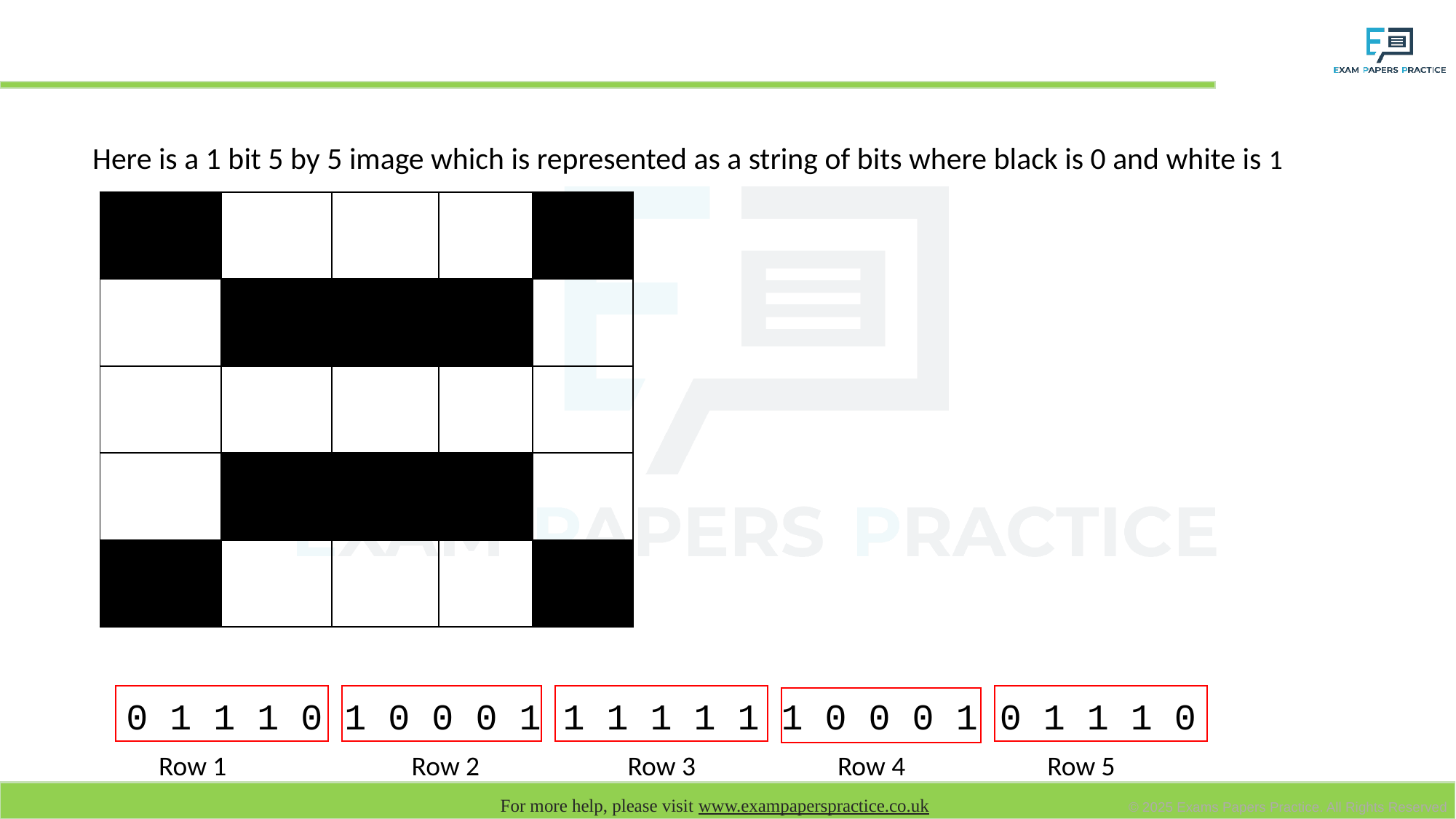

# Representing images
Here is a 1 bit 5 by 5 image which is represented as a string of bits where black is 0 and white is 1
|  |  |  |  |  |
| --- | --- | --- | --- | --- |
|  |  |  |  |  |
|  |  |  |  |  |
|  |  |  |  |  |
|  |  |  |  |  |

0 1 1 1 0 1 0 0 0 1 1 1 1 1 1 1 0 0 0 1 0 1 1 1 0
Row 1                              Row 2                        Row 3                       Row 4                       Row 5